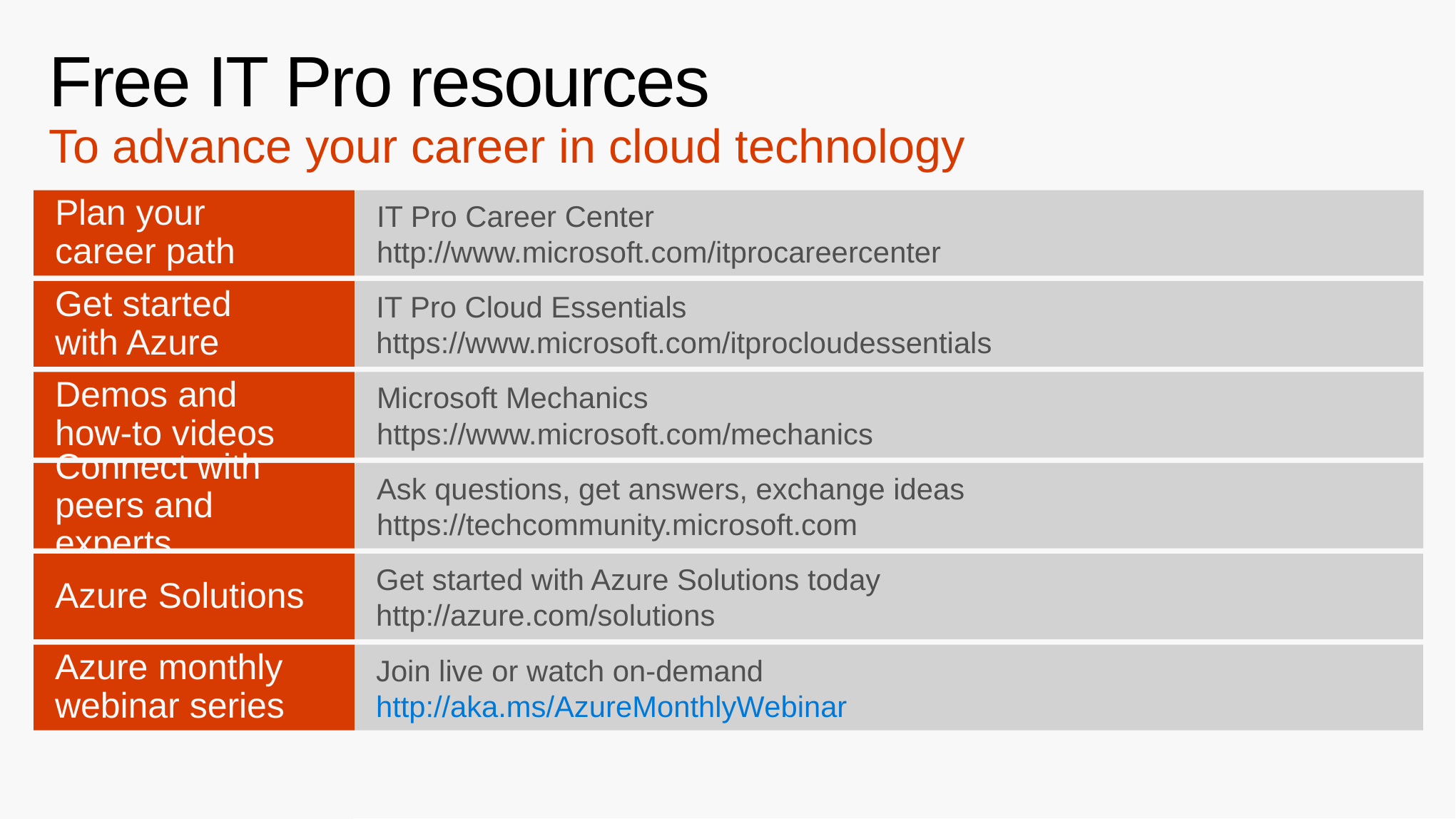

# Free IT Pro resources To advance your career in cloud technology

Plan your
career path
IT Pro Career Center
http://www.microsoft.com/itprocareercenter
Get started
with Azure
IT Pro Cloud Essentials
https://www.microsoft.com/itprocloudessentials
Demos and
how-to videos
Microsoft Mechanics
https://www.microsoft.com/mechanics
Connect with peers and experts
Ask questions, get answers, exchange ideas
https://techcommunity.microsoft.com
Azure Solutions
Get started with Azure Solutions today
http://azure.com/solutions
Azure monthly webinar series
Join live or watch on-demand
http://aka.ms/AzureMonthlyWebinar